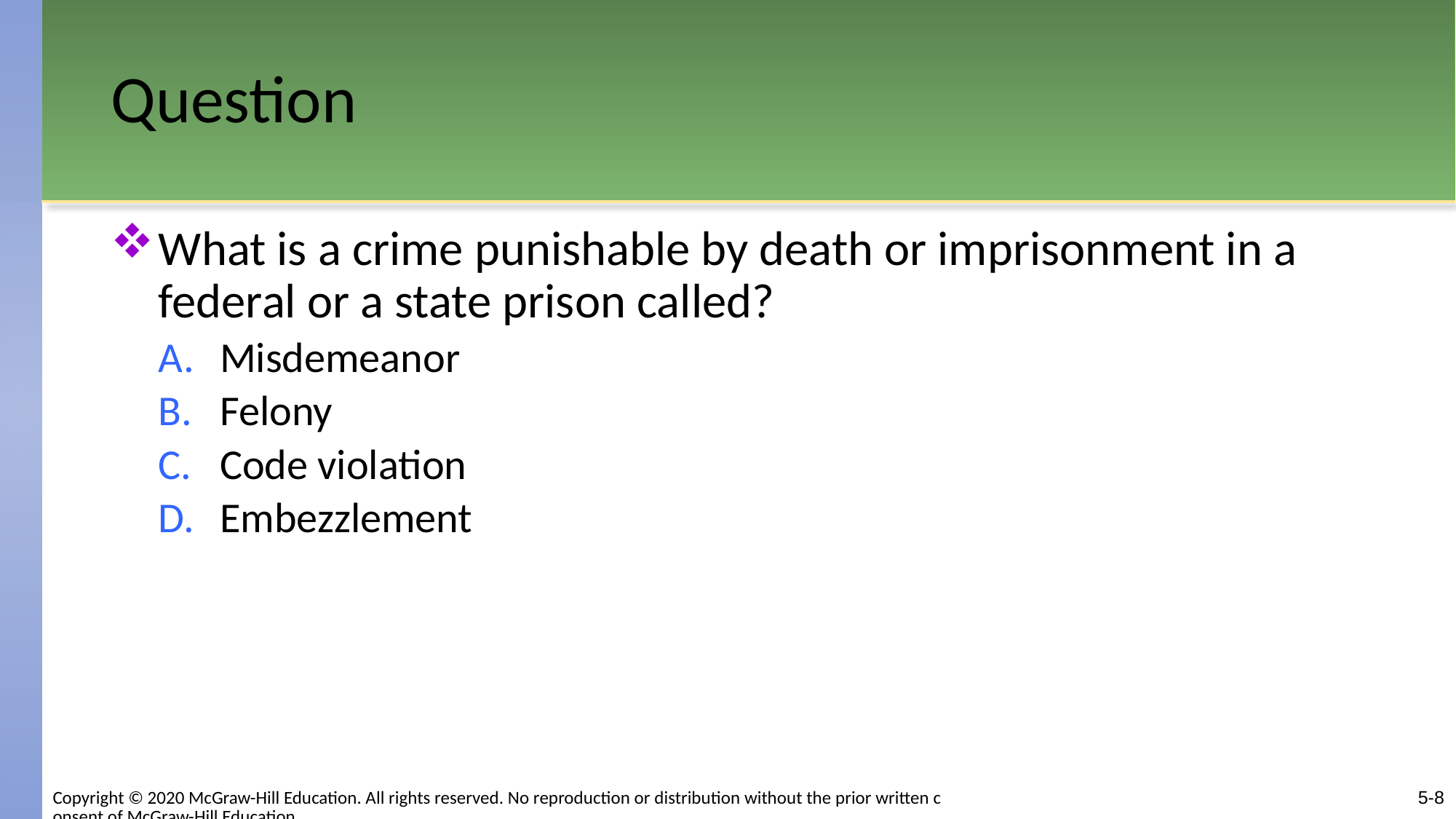

# Question
What is a crime punishable by death or imprisonment in a federal or a state prison called?
Misdemeanor
Felony
Code violation
Embezzlement
Copyright © 2020 McGraw-Hill Education. All rights reserved. No reproduction or distribution without the prior written consent of McGraw-Hill Education.
5-8